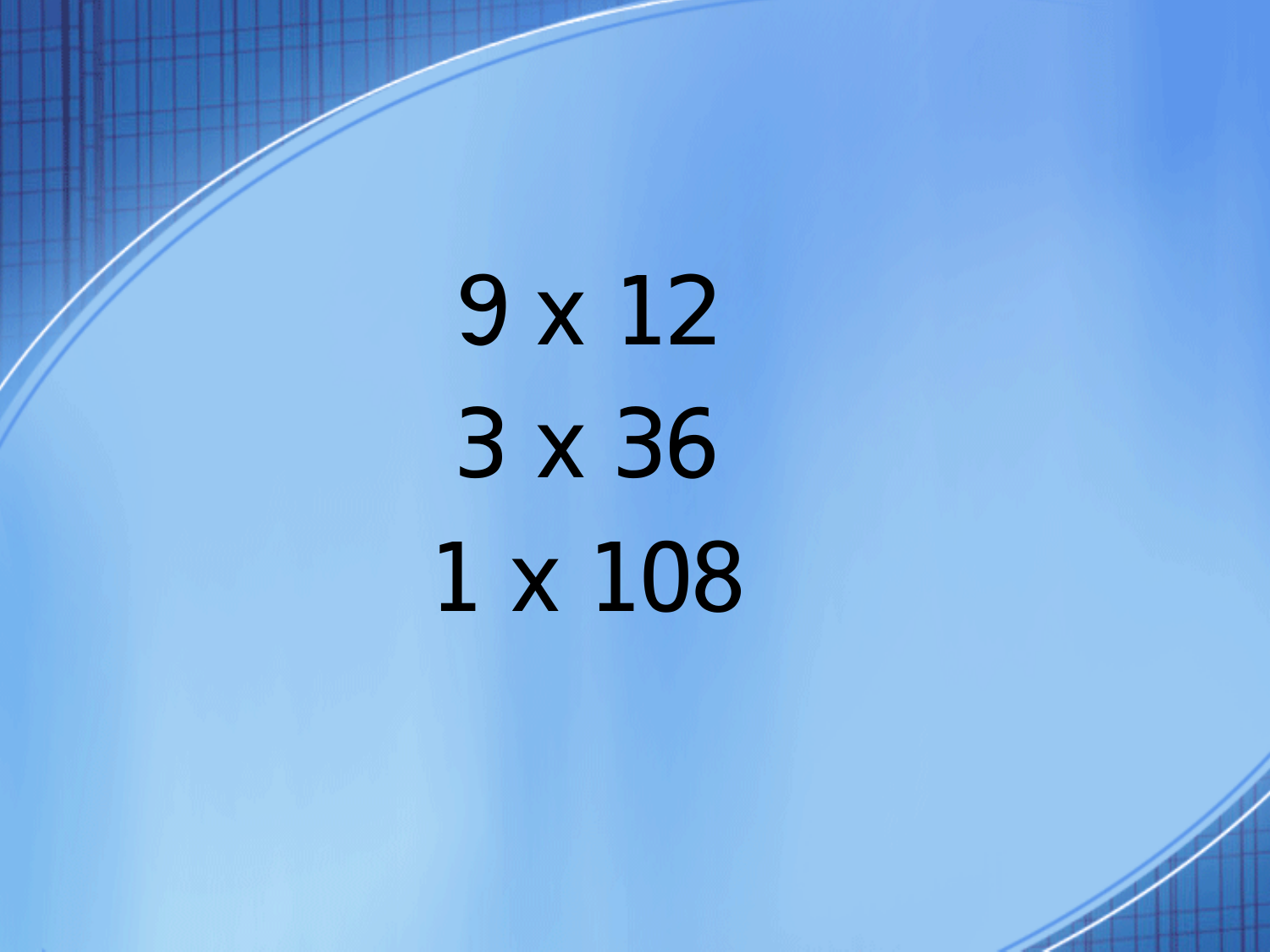

9 x 12
3 x 36
1 x 108